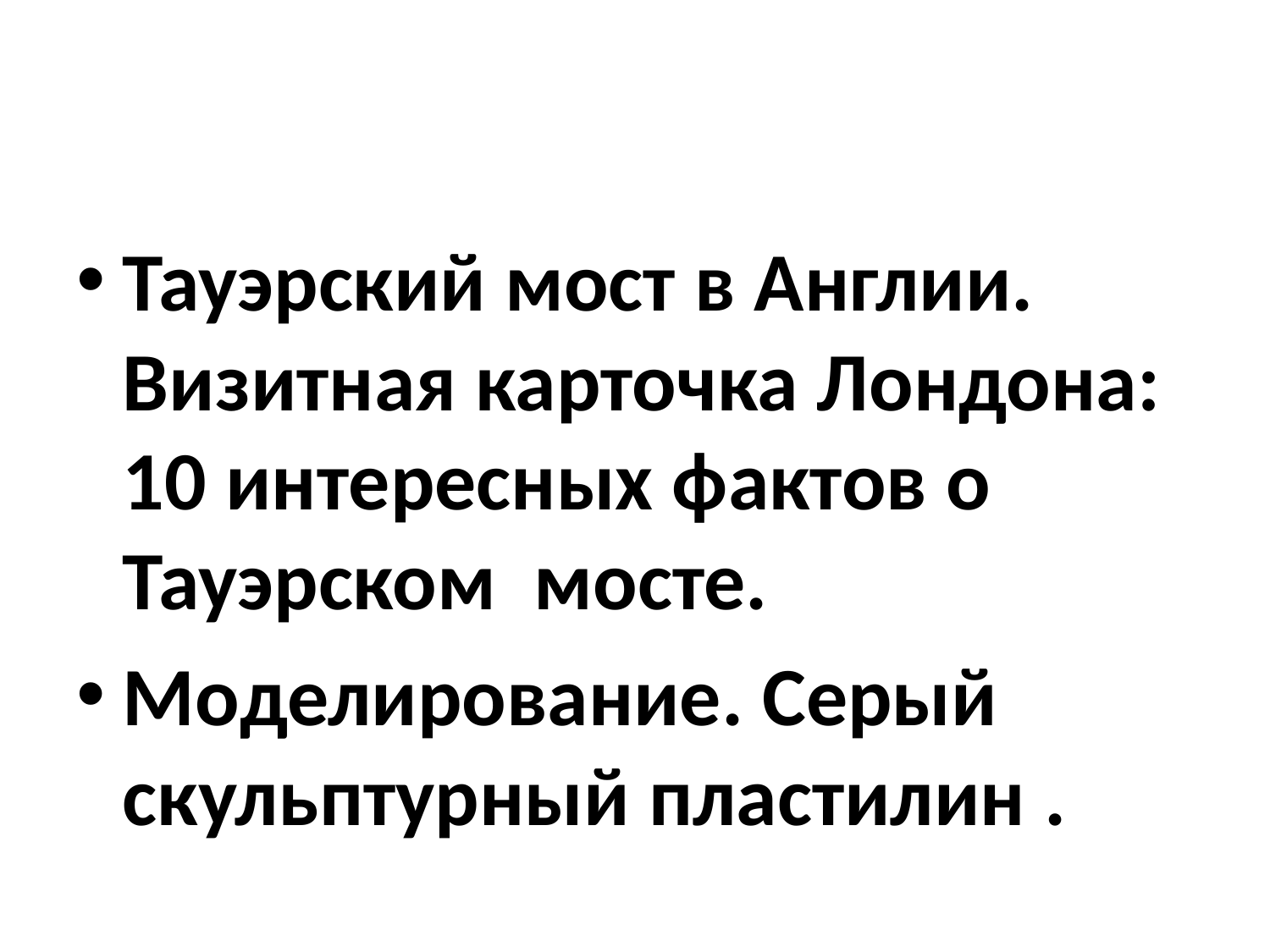

#
Тауэрский мост в Англии. Визитная карточка Лондона: 10 интересных фактов о Тауэрском  мосте.
Моделирование. Серый скульптурный пластилин .